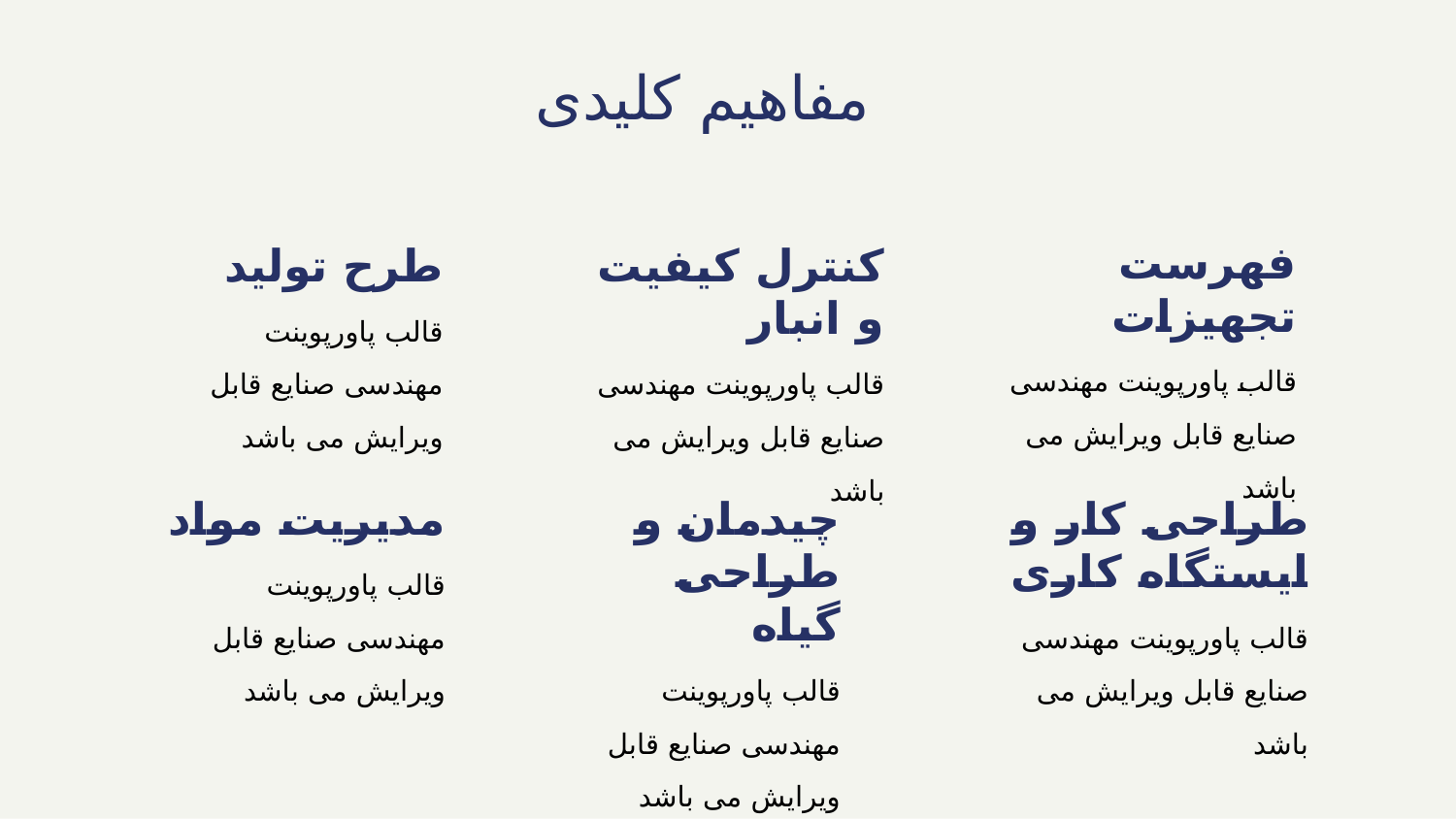

# مفاهیم کلیدی
کنترل کیفیت و انبار
قالب پاورپوینت مهندسی صنایع قابل ویرایش می باشد
فهرست  تجهیزات
قالب پاورپوینت مهندسی صنایع قابل ویرایش می باشد
طرح تولید
قالب پاورپوینت مهندسی صنایع قابل ویرایش می باشد
مدیریت مواد
قالب پاورپوینت مهندسی صنایع قابل ویرایش می باشد
چیدمان و طراحی گیاه
قالب پاورپوینت مهندسی صنایع قابل ویرایش می باشد
طراحی کار و ایستگاه کاری
قالب پاورپوینت مهندسی صنایع قابل ویرایش می باشد